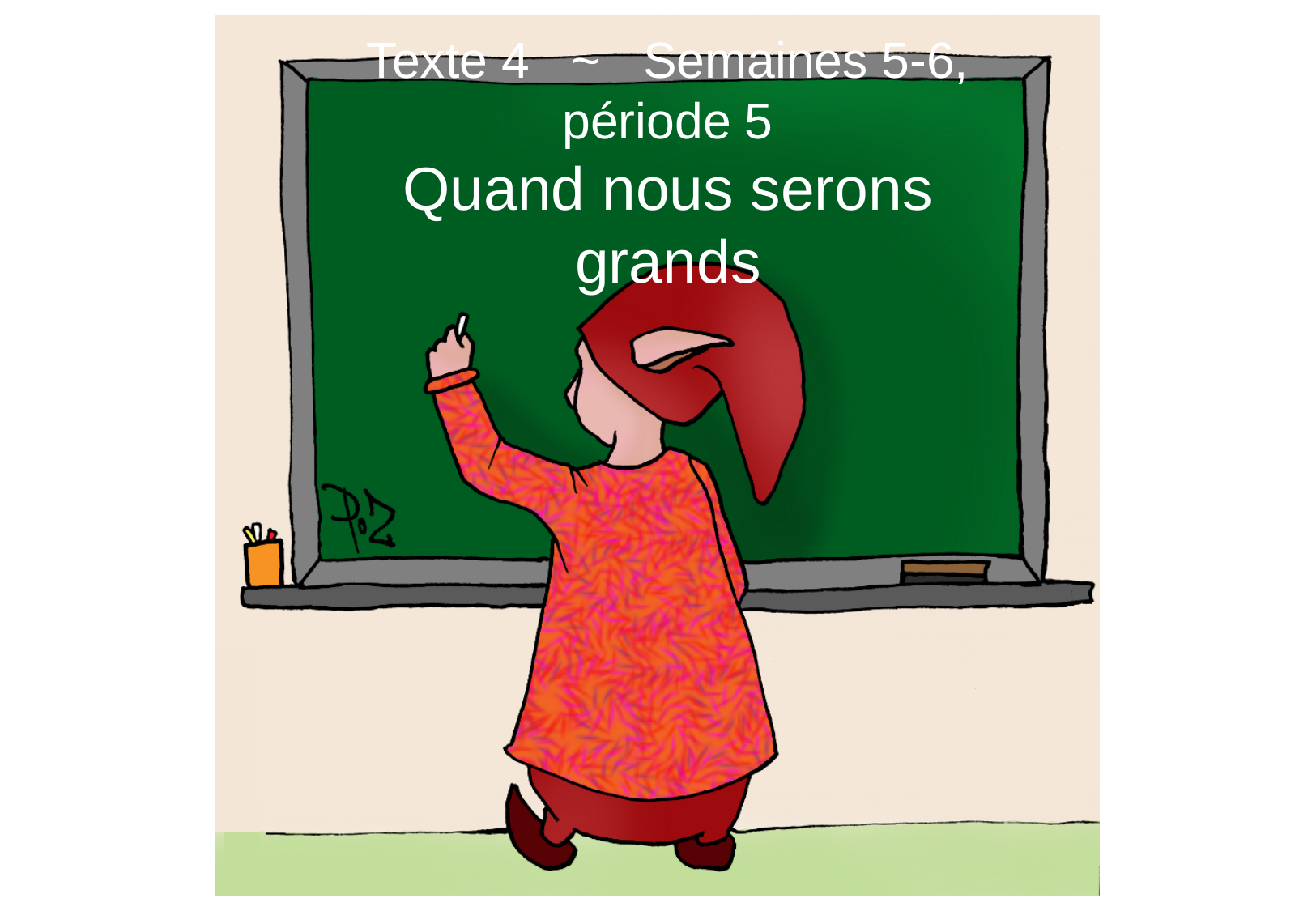

Texte 4   ~   Semaines 5-6, période 5
Quand nous serons grands